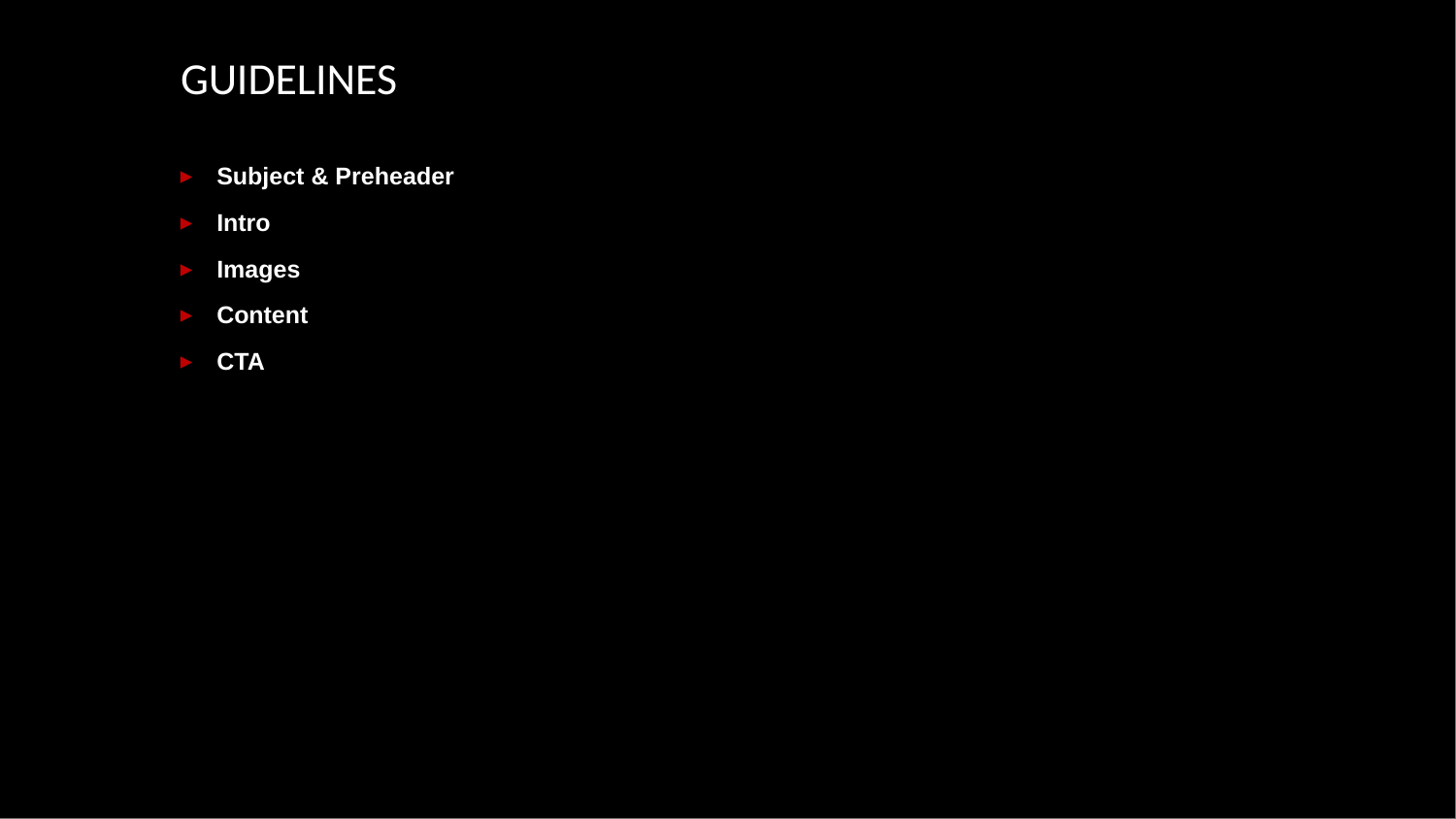

# GUIDELINES
Subject & Preheader
Intro
Images
Content
CTA

20.01.2020
Seite 2